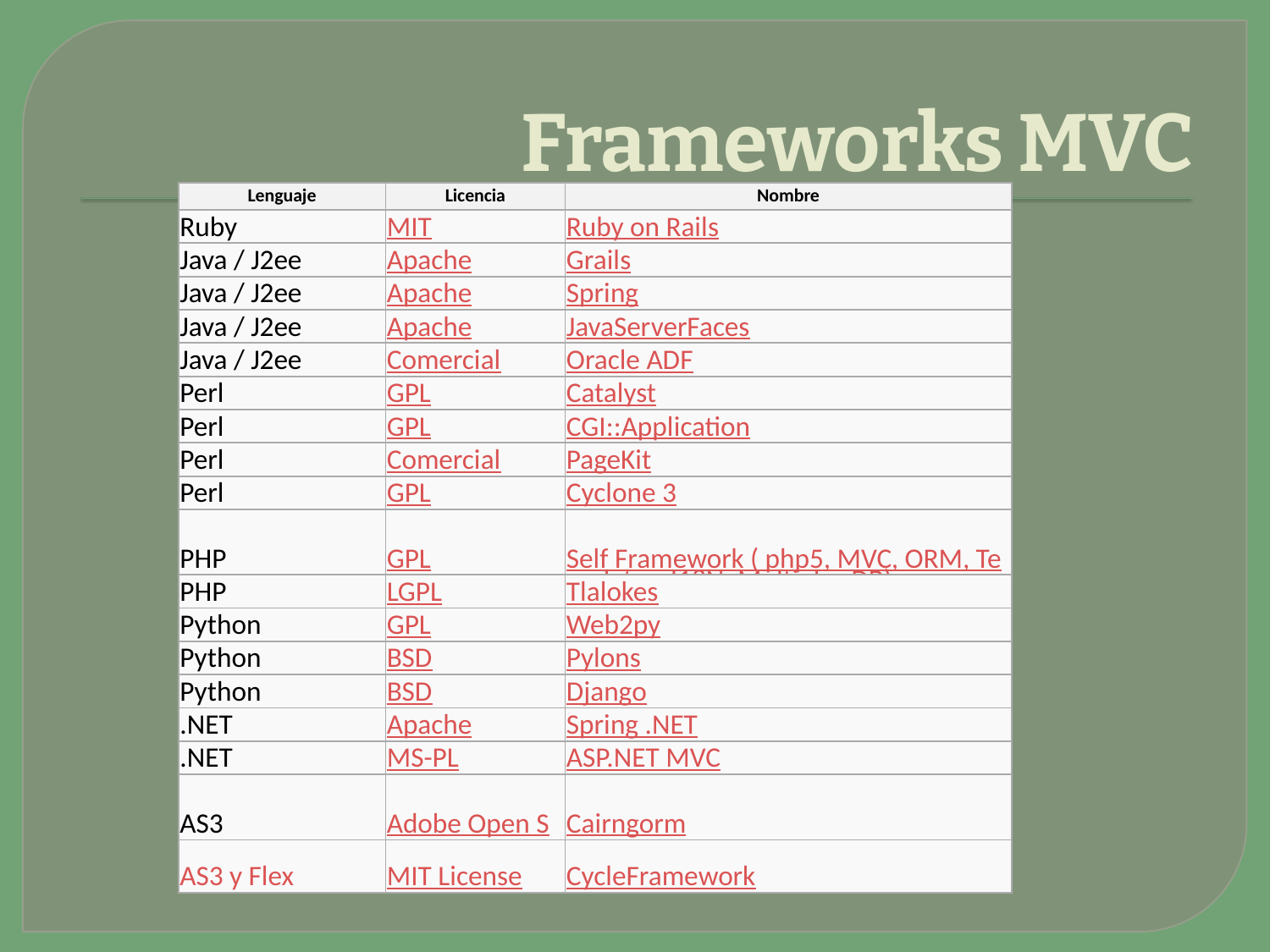

# Frameworks MVC
| Lenguaje | Licencia | Nombre |
| --- | --- | --- |
| Ruby | MIT | Ruby on Rails |
| Java / J2ee | Apache | Grails |
| Java / J2ee | Apache | Spring |
| Java / J2ee | Apache | JavaServerFaces |
| Java / J2ee | Comercial | Oracle ADF |
| Perl | GPL | Catalyst |
| Perl | GPL | CGI::Application |
| Perl | Comercial | PageKit |
| Perl | GPL | Cyclone 3 |
| PHP | GPL | Self Framework ( php5, MVC, ORM, Templates, I18N, Multiples DB) |
| PHP | LGPL | Tlalokes |
| Python | GPL | Web2py |
| Python | BSD | Pylons |
| Python | BSD | Django |
| .NET | Apache | Spring .NET |
| .NET | MS-PL | ASP.NET MVC |
| AS3 | Adobe Open Source | Cairngorm |
| AS3 y Flex | MIT License | CycleFramework |